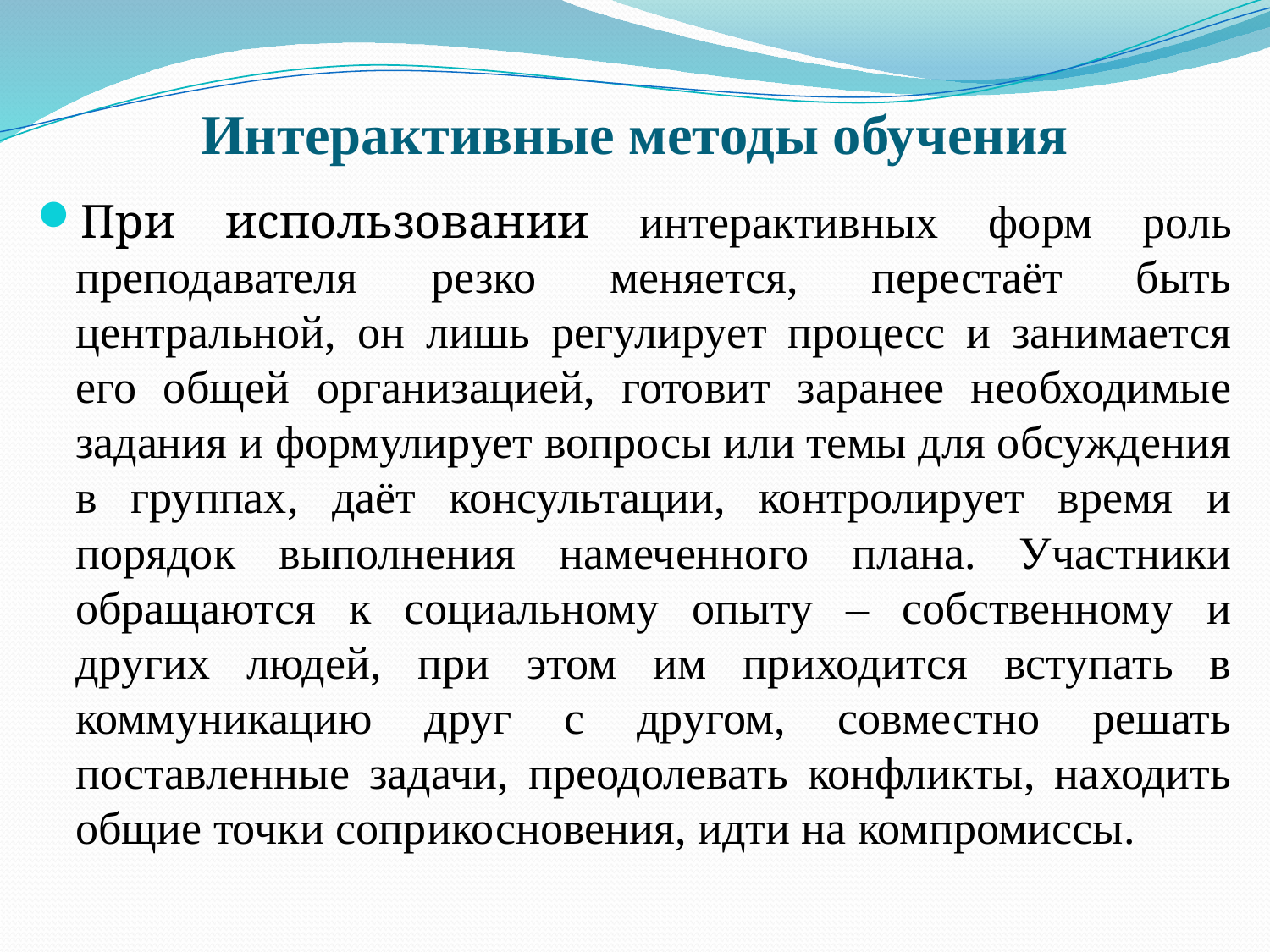

# Интерактивные методы обучения
При использовании интерактивных форм роль преподавателя резко меняется, перестаёт быть центральной, он лишь регулирует процесс и занимается его общей организацией, готовит заранее необходимые задания и формулирует вопросы или темы для обсуждения в группах, даёт консультации, контролирует время и порядок выполнения намеченного плана. Участники обращаются к социальному опыту – собственному и других людей, при этом им приходится вступать в коммуникацию друг с другом, совместно решать поставленные задачи, преодолевать конфликты, находить общие точки соприкосновения, идти на компромиссы.